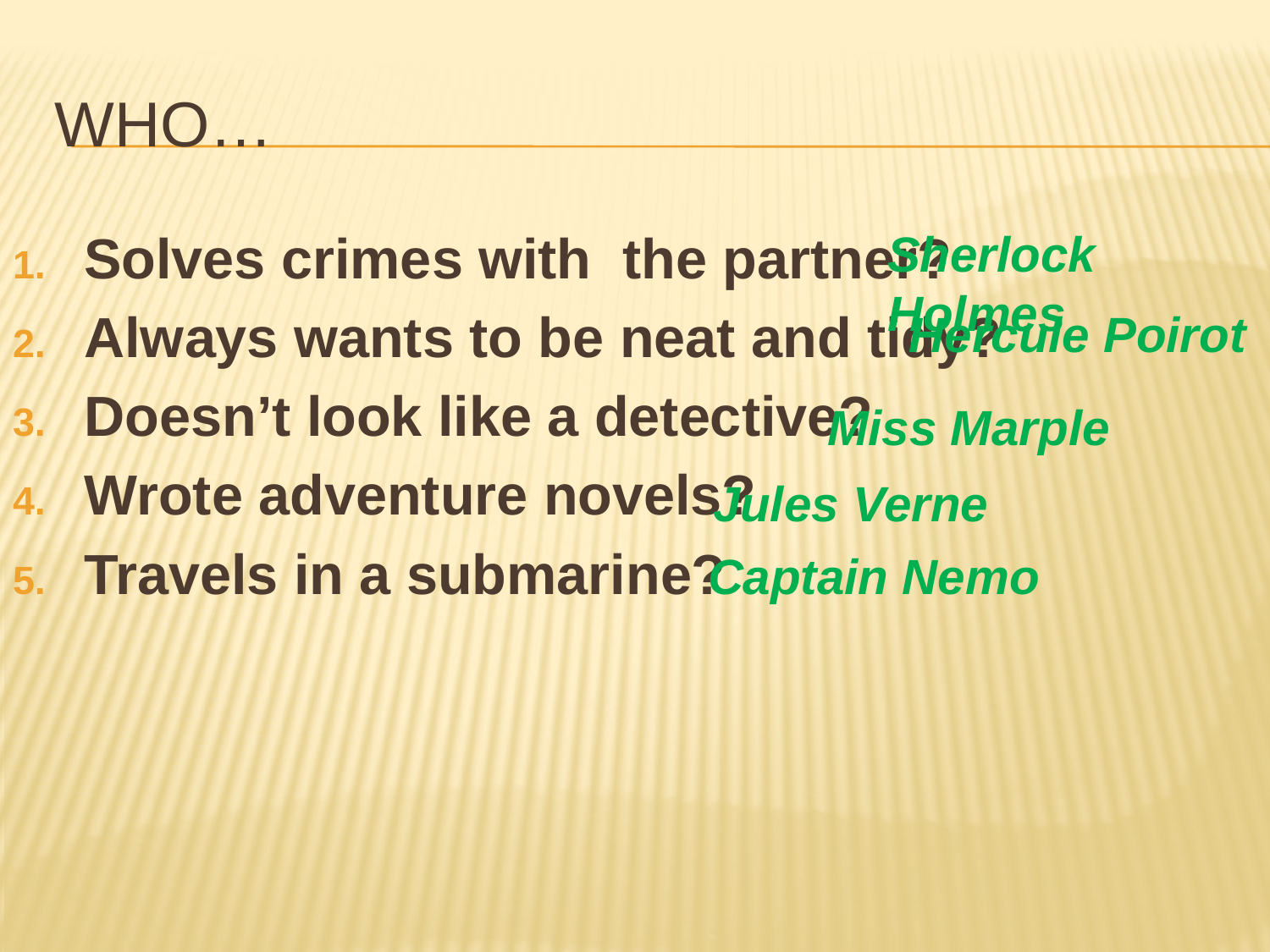

# Who…
Solves crimes with  the partner?
Always wants to be neat and tidy?
Doesn’t look like a detective?
Wrote adventure novels?
Travels in a submarine?

Sherlock Holmes
Hercule Poirot
Miss Marple
Jules Verne
Captain Nemo